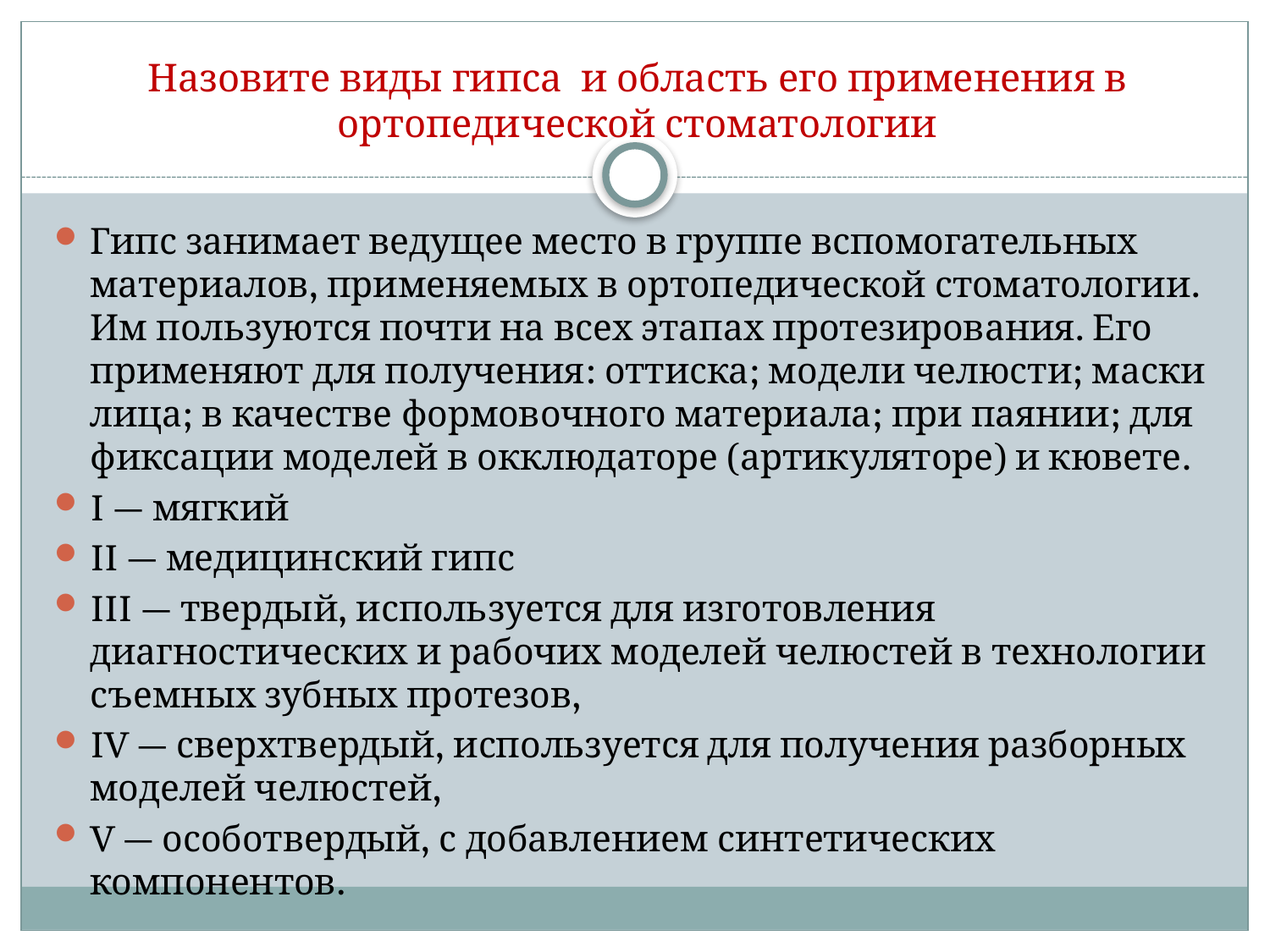

# Назовите виды гипса  и область его применения в ортопедической стоматологии
Гипс занимает ведущее место в группе вспомогательных материалов, применяемых в ортопедической стоматологии. Им пользуются почти на всех этапах протезирования. Его применяют для получения: оттиска; модели челюсти; маски лица; в качестве формовочного материала; при паянии; для фиксации моделей в окклюдаторе (артикуляторе) и кювете.
I — мягкий
II — медицинский гипс
III — твердый, используется для изготовления диагностических и рабочих моделей челюстей в технологии съемных зубных протезов,
IV — сверхтвердый, используется для получения разборных моделей челюстей,
V — особотвердый, с добавлением синтетических компонентов.